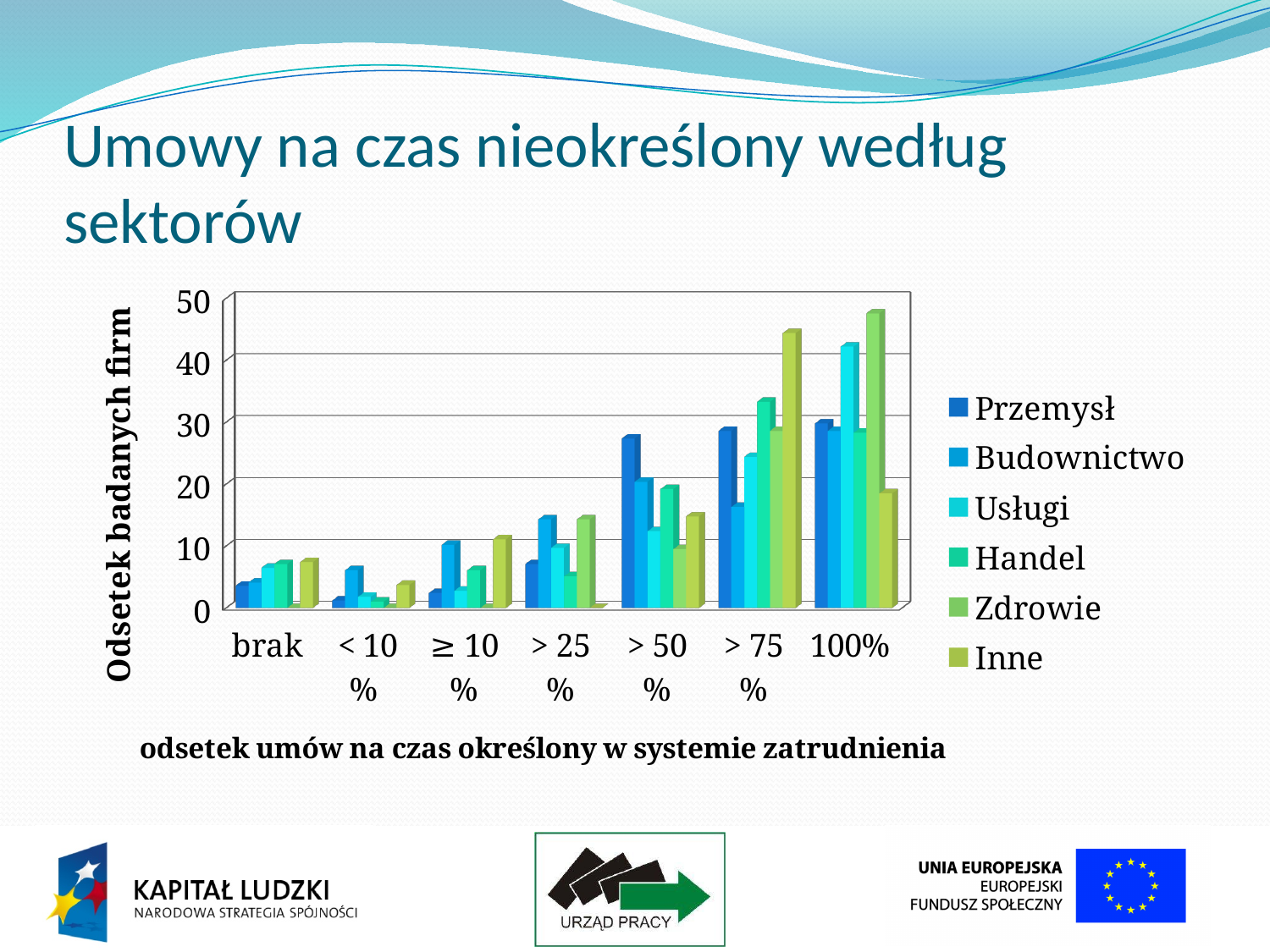

# Umowy na czas nieokreślony według sektorów

[unsupported chart]